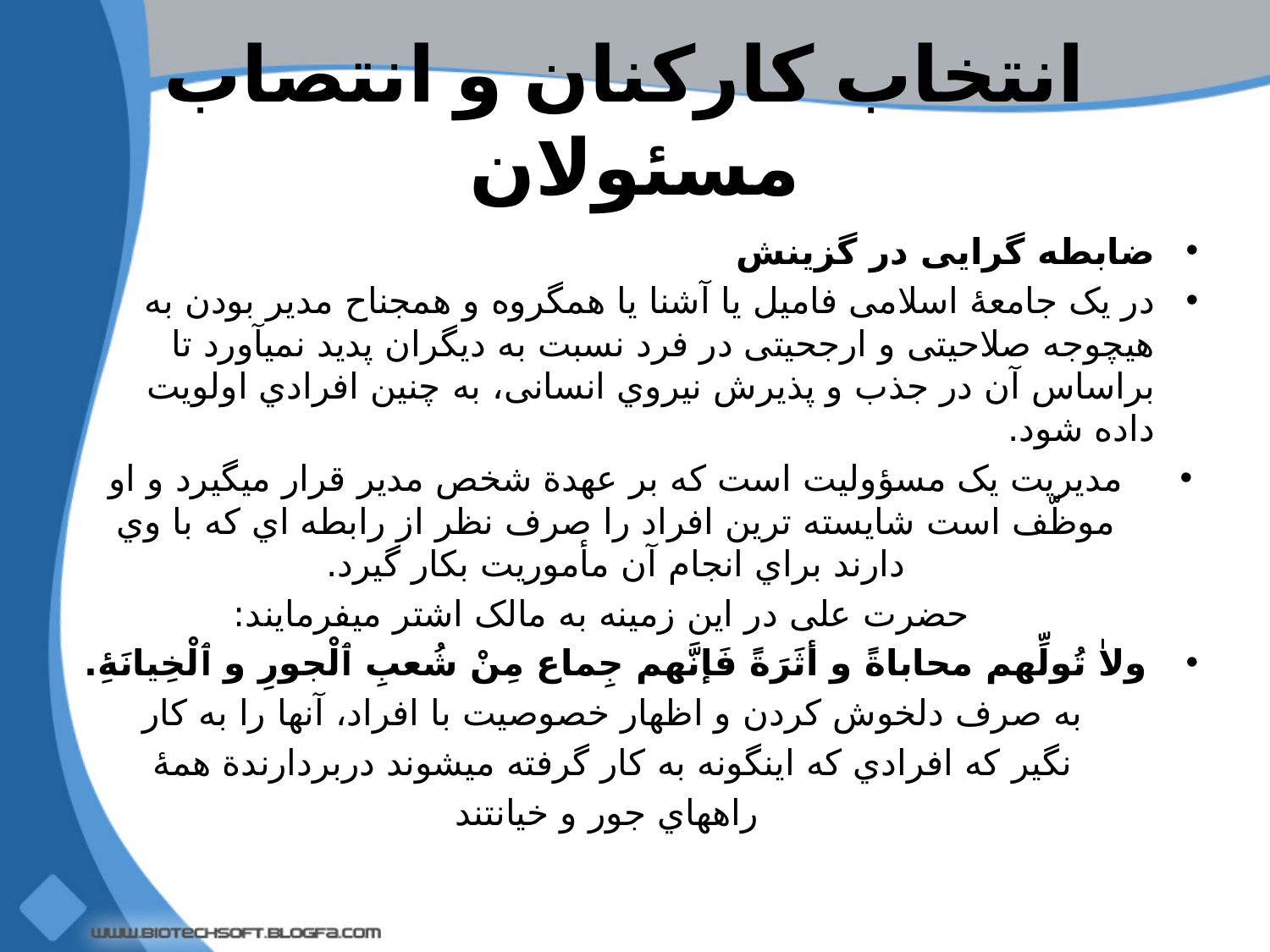

# انتخاب کارکنان و انتصاب مسئولان
ضابطه گرایی در گزینش
در یک جامعۀ اسلامی فامیل یا آشنا یا همگروه و همجناح مدیر بودن به هیچوجه صلاحیتی و ارجحیتی در فرد نسبت به دیگران پدید نمیآورد تا براساس آن در جذب و پذیرش نیروي انسانی، به چنین افرادي اولویت داده شود.
مدیریت یک مسؤولیت است که بر عهدة شخص مدیر قرار میگیرد و او موظّف است شایسته ترین افراد را صرف نظر از رابطه اي که با وي دارند براي انجام آن مأموریت بکار گیرد.
      حضرت علی در این زمینه به مالک اشتر میفرمایند:
ولاٰ تُولِّهم محاباةً و أثَرَةً فَإنَّهم جِماع مِنْ شُعبِ ٱلْجورِ و ٱلْخِیانَۀِ.
    به صرف دلخوش کردن و اظهار خصوصیت با افراد، آنها را به کار
    نگیر که افرادي که اینگونه به کار گرفته میشوند دربردارندة همۀ
     راههاي جور و خیانتند